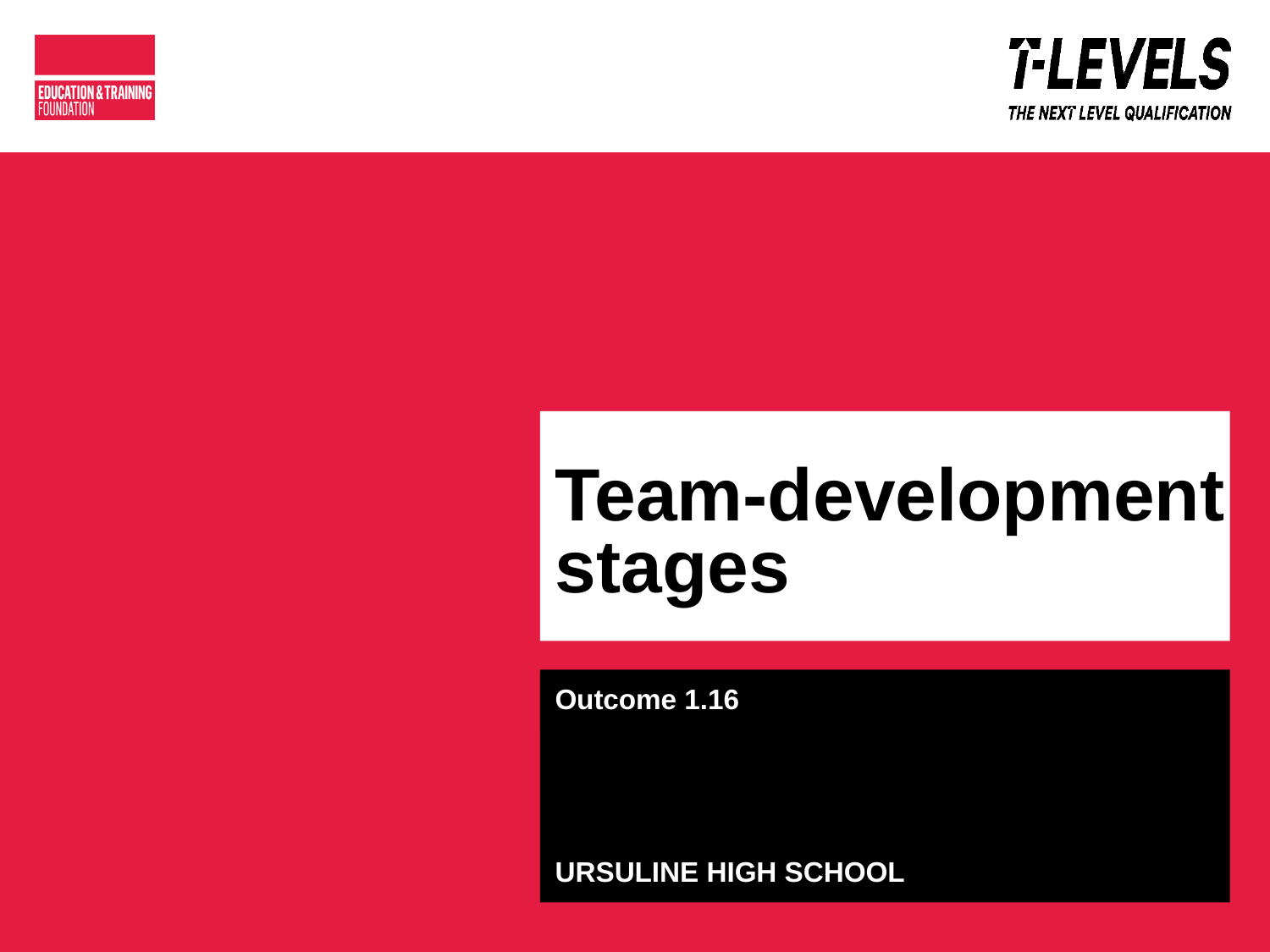

# Team-development stages
Outcome 1.16
URSULINE HIGH SCHOOL